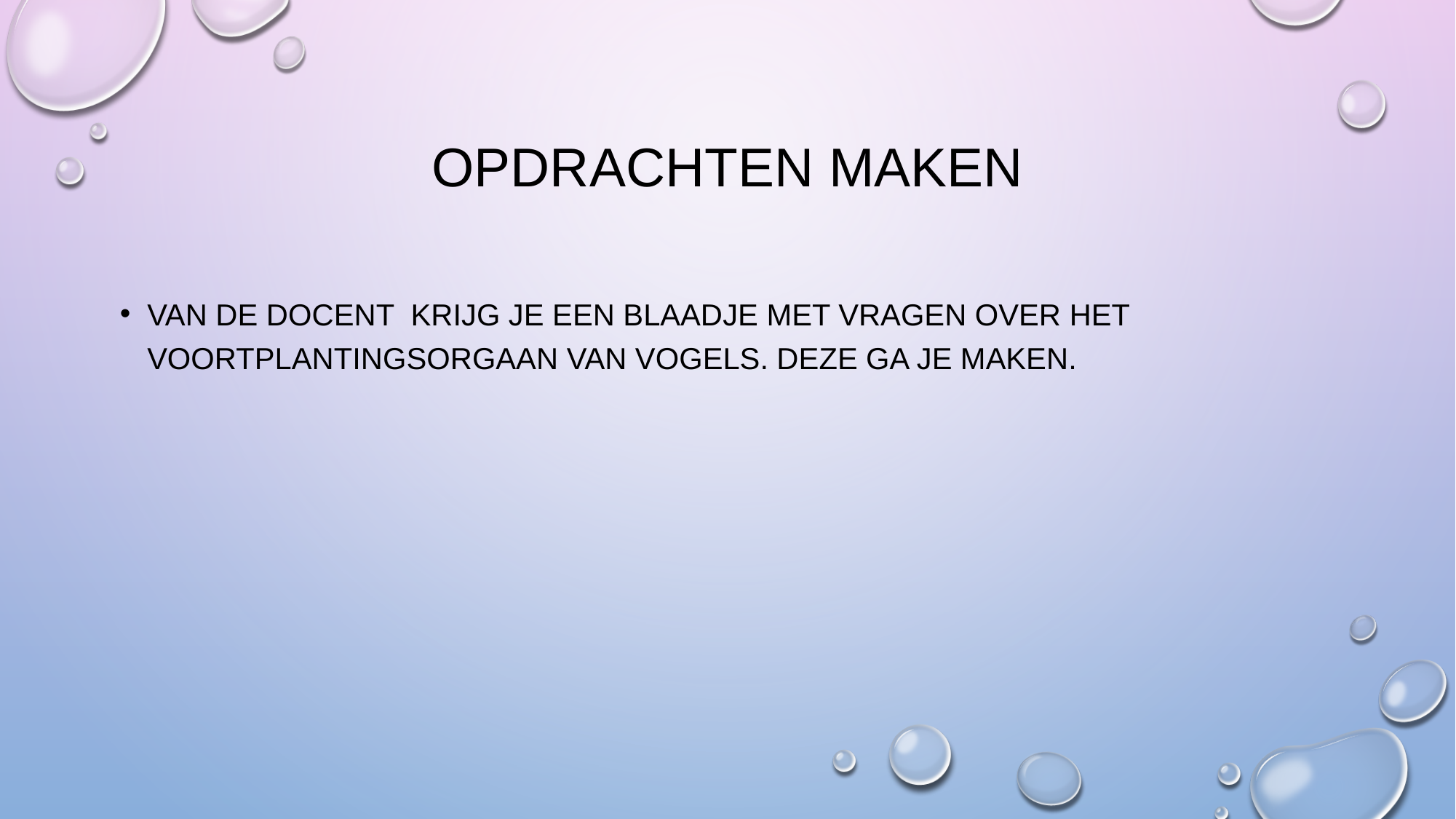

# Opdrachten maken
Van de docent  krijg je een blaadje met vragen over het voortplantingsorgaan van vogels. Deze ga je maken.